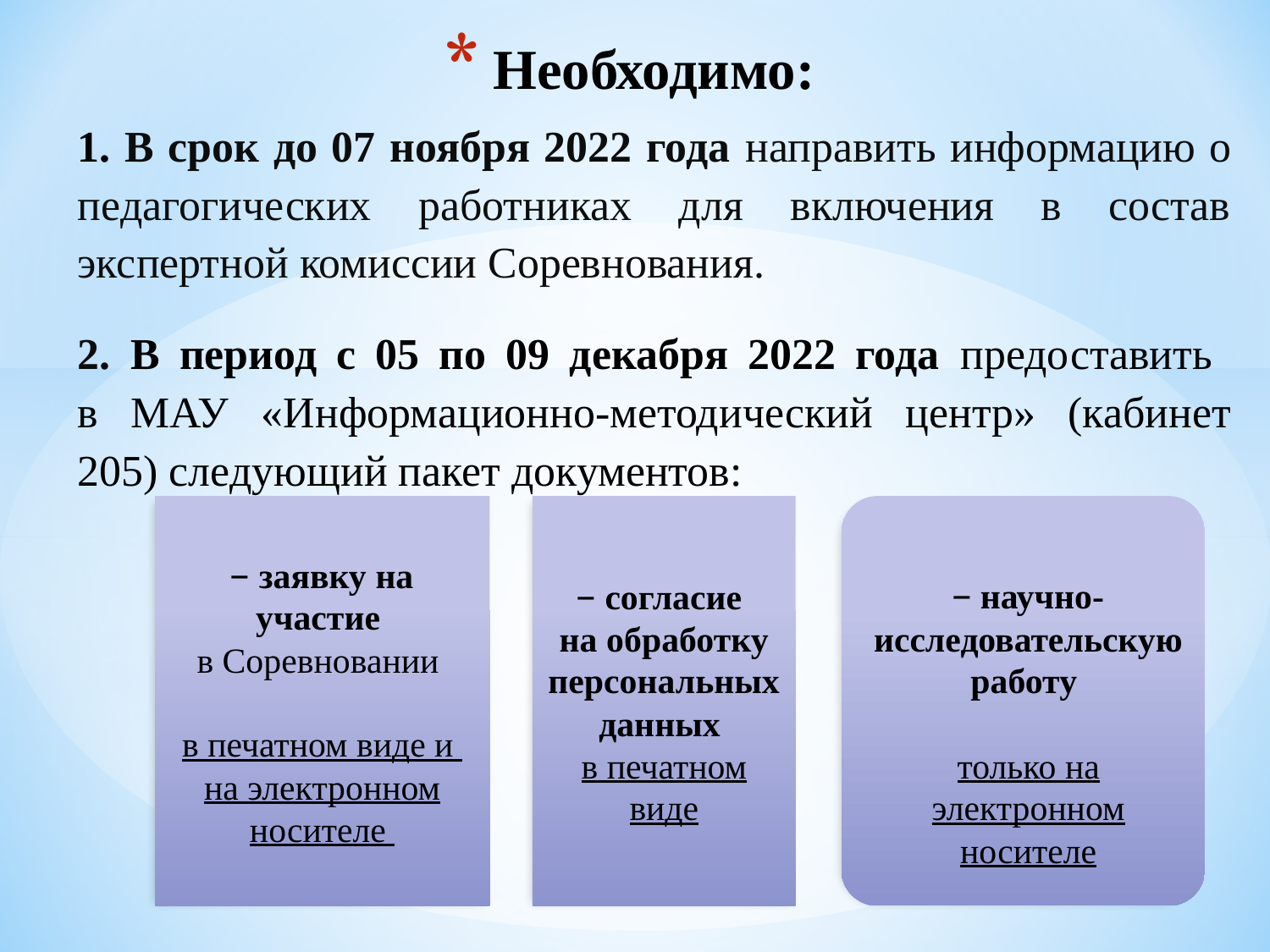

# Необходимо:
1. В срок до 07 ноября 2022 года направить информацию о педагогических работниках для включения в состав экспертной комиссии Соревнования.

2. В период с 05 по 09 декабря 2022 года предоставить
в МАУ «Информационно-методический центр» (кабинет 205) следующий пакет документов:

– заявку на участие
в Соревновании

в печатном виде и
на электронном носителе

– согласие
на обработку персональных данных
в печатном виде

– научно-исследовательскую работу

только на электронном носителе